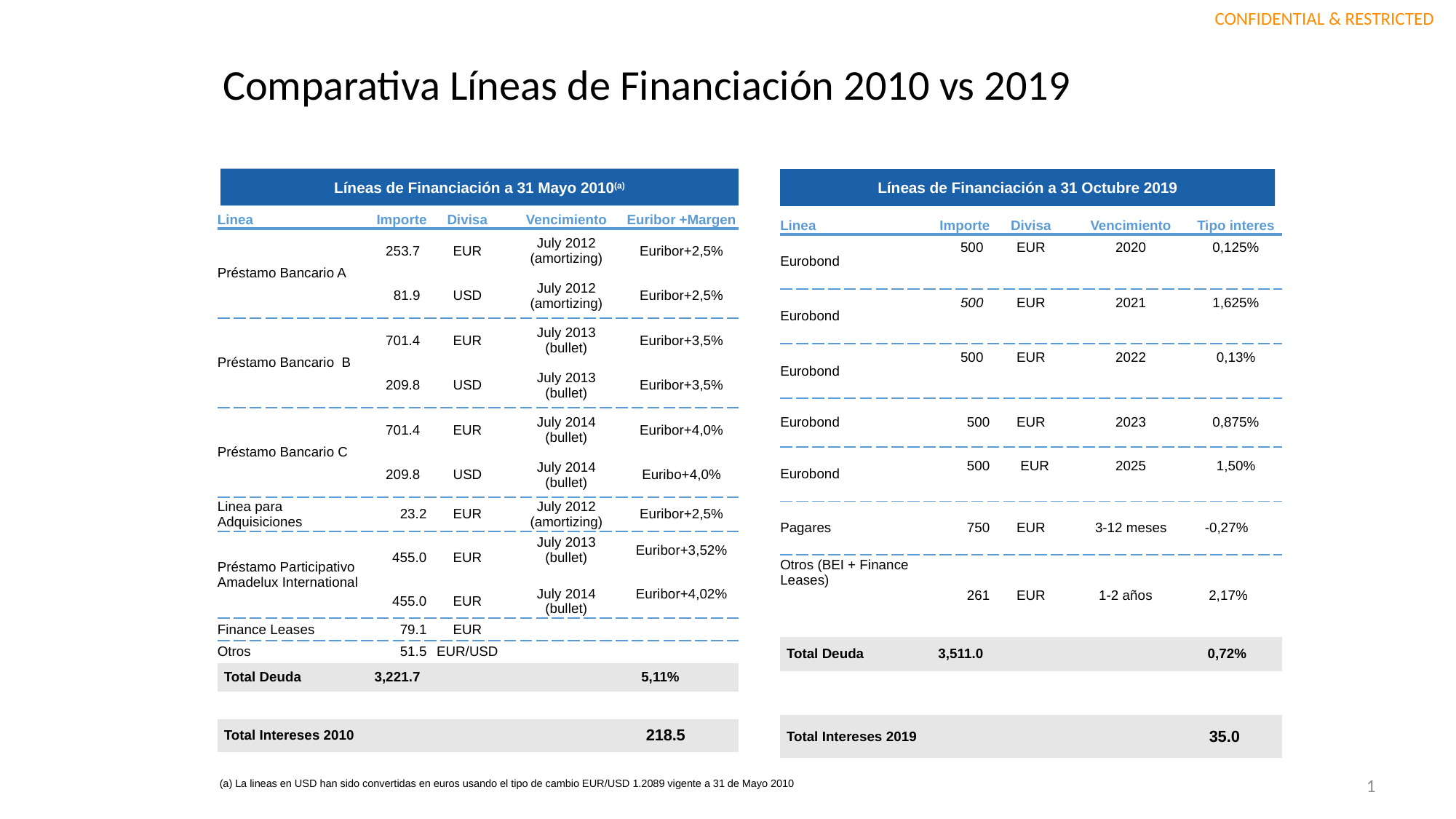

# Comparativa Líneas de Financiación 2010 vs 2019
Líneas de Financiación a 31 Mayo 2010(a)
Líneas de Financiación a 31 Octubre 2019
| Linea | Importe | Divisa | Vencimiento |  | Euribor +Margen |
| --- | --- | --- | --- | --- | --- |
| Préstamo Bancario A | 253.7 | EUR | July 2012 (amortizing) |  | Euribor+2,5% |
|  | 81.9 | USD | July 2012 (amortizing) |  | Euribor+2,5% |
| Préstamo Bancario B | 701.4 | EUR | July 2013 (bullet) |  | Euribor+3,5% |
|  | 209.8 | USD | July 2013 (bullet) |  | Euribor+3,5% |
| Préstamo Bancario C | 701.4 | EUR | July 2014 (bullet) |  | Euribor+4,0% |
|  | 209.8 | USD | July 2014 (bullet) |  | Euribo+4,0% |
| Linea para Adquisiciones | 23.2 | EUR | July 2012 (amortizing) |  | Euribor+2,5% |
| Préstamo Participativo Amadelux International | 455.0 | EUR | July 2013 (bullet) |  | Euribor+3,52% |
|  | 455.0 | EUR | July 2014 (bullet) |  | Euribor+4,02% |
| Finance Leases | 79.1 | EUR |  |  |  |
| Otros | 51.5 | EUR/USD |  |  |  |
| Total Deuda | 3,221.7 |  |  | 5,11% |  |
|  |  |  |  |  |  |
| Total Intereses 2010 |  |  |  | 218.5 |  |
| Linea | Importe | Divisa | Vencimiento | Tipo interes |
| --- | --- | --- | --- | --- |
| Eurobond | 500 | EUR | 2020 | 0,125% |
|  |  |  |  |  |
| Eurobond | 500 | EUR | 2021 | 1,625% |
|  |  |  |  |  |
| Eurobond | 500 | EUR | 2022 | 0,13% |
|  |  |  |  |  |
| Eurobond | 500 | EUR | 2023 | 0,875% |
| Eurobond | 500 | EUR | 2025 | 1,50% |
|  |  |  |  |  |
| Pagares | 750 | EUR | 3-12 meses | -0,27% |
| Otros (BEI + Finance Leases) | 261 | EUR | 1-2 años | 2,17% |
| Total Deuda | 3,511.0 |  |  | 0,72% |
|  |  |  |  |  |
| Total Intereses 2019 |  |  |  | 35.0 |

(a) La lineas en USD han sido convertidas en euros usando el tipo de cambio EUR/USD 1.2089 vigente a 31 de Mayo 2010

1